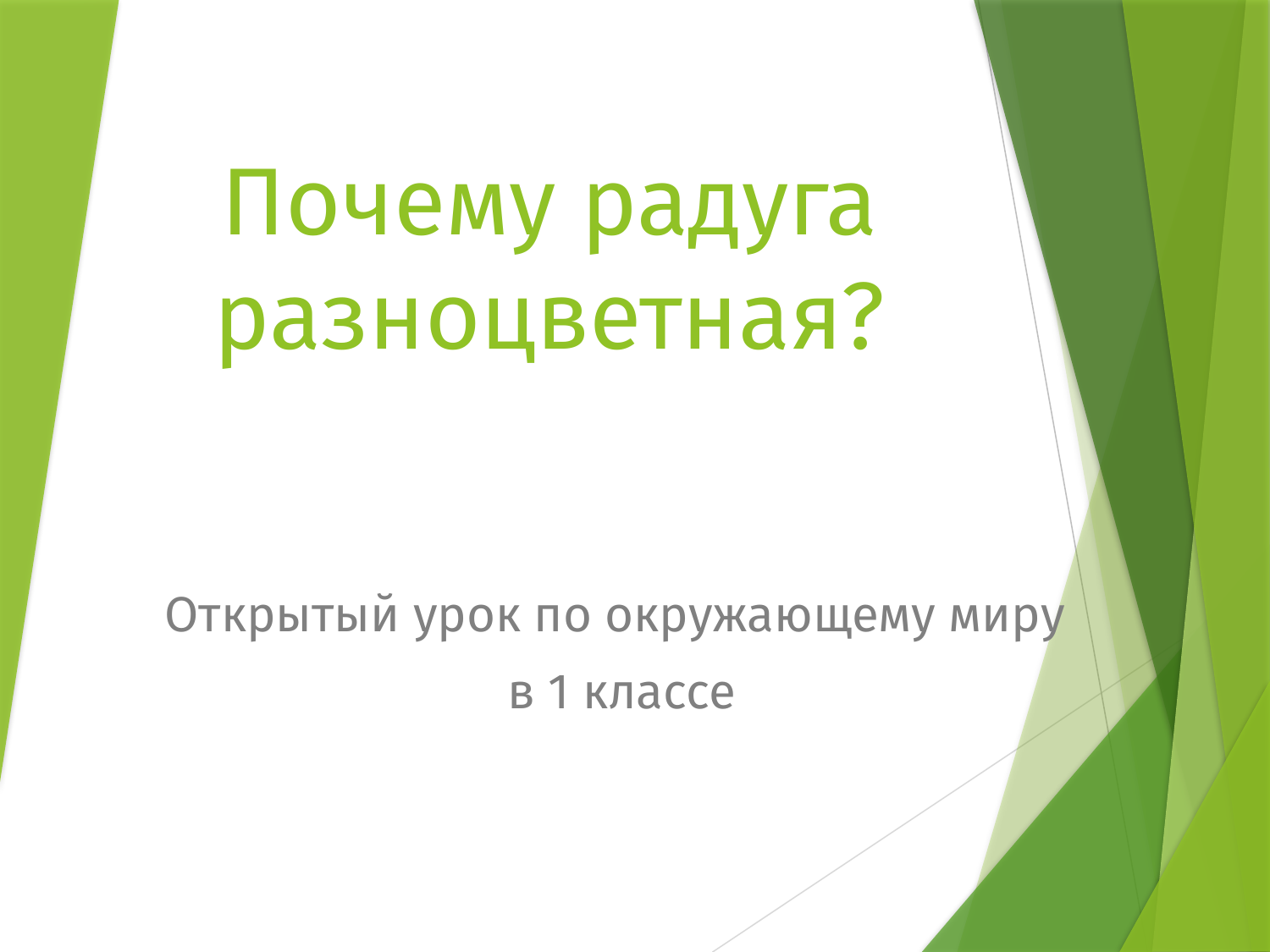

# Почему радуга разноцветная?
Открытый урок по окружающему миру
 в 1 классе